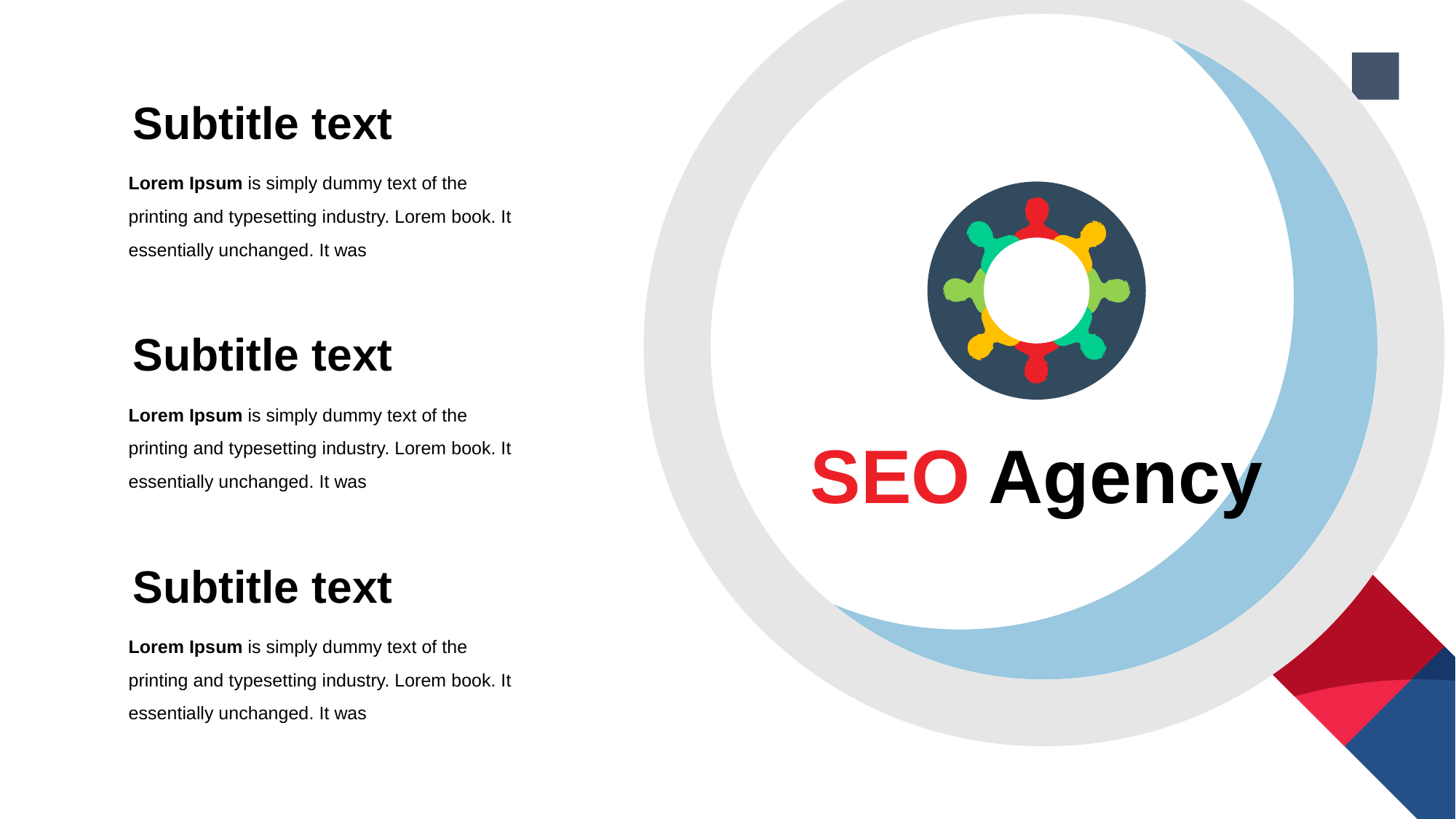

8
Subtitle text
Lorem Ipsum is simply dummy text of the printing and typesetting industry. Lorem book. It essentially unchanged. It was

SEO Agency
Subtitle text
Lorem Ipsum is simply dummy text of the printing and typesetting industry. Lorem book. It essentially unchanged. It was
Subtitle text
Lorem Ipsum is simply dummy text of the printing and typesetting industry. Lorem book. It essentially unchanged. It was